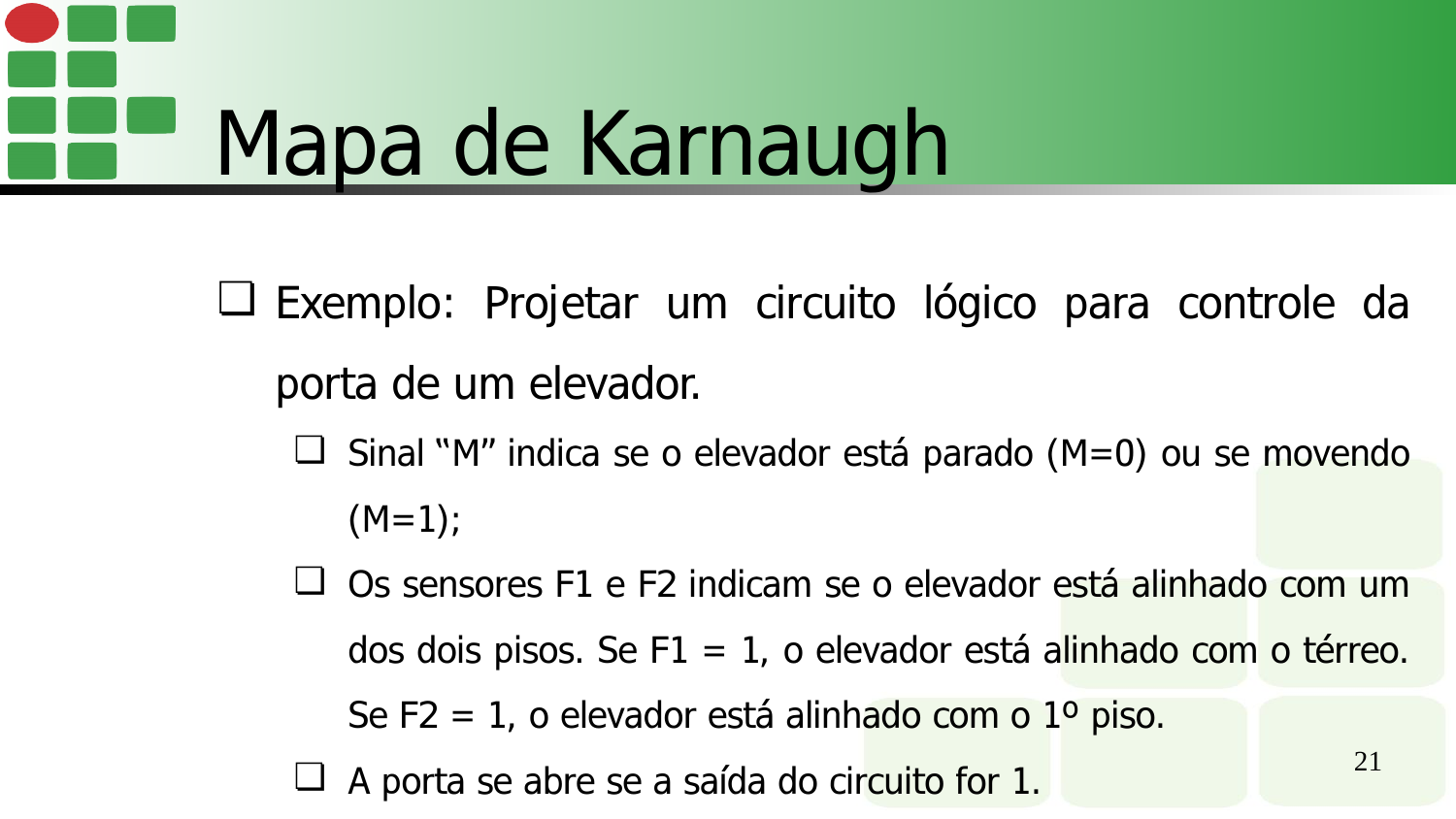

Mapa de Karnaugh
Exemplo: Projetar um circuito lógico para controle da porta de um elevador.
Sinal “M” indica se o elevador está parado (M=0) ou se movendo (M=1);
Os sensores F1 e F2 indicam se o elevador está alinhado com um dos dois pisos. Se F1 = 1, o elevador está alinhado com o térreo. Se F2 = 1, o elevador está alinhado com o 1º piso.
A porta se abre se a saída do circuito for 1.
21